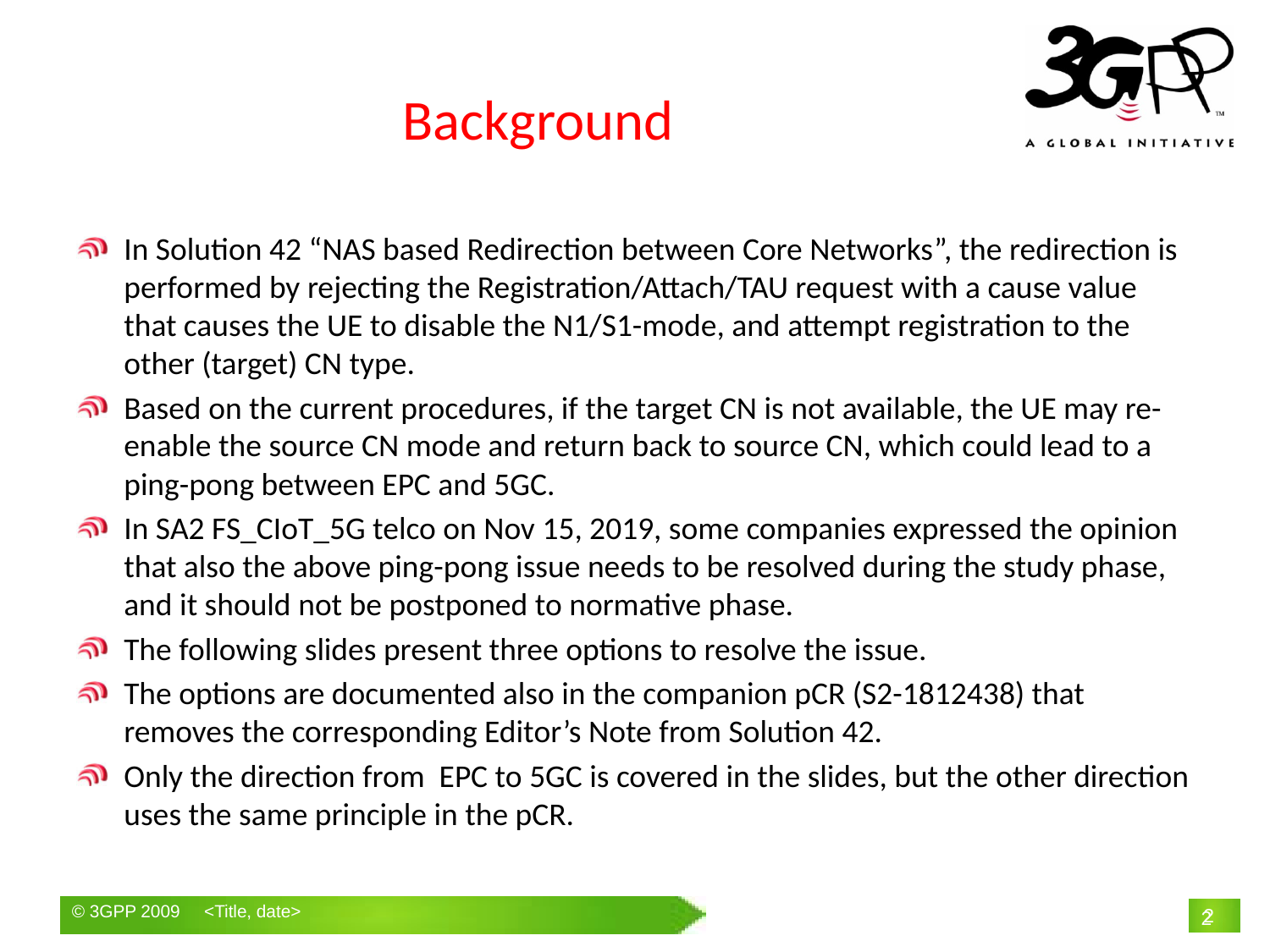

# Background
In Solution 42 “NAS based Redirection between Core Networks”, the redirection is performed by rejecting the Registration/Attach/TAU request with a cause value that causes the UE to disable the N1/S1-mode, and attempt registration to the other (target) CN type.
Based on the current procedures, if the target CN is not available, the UE may re-enable the source CN mode and return back to source CN, which could lead to a ping-pong between EPC and 5GC.
In SA2 FS_CIoT_5G telco on Nov 15, 2019, some companies expressed the opinion that also the above ping-pong issue needs to be resolved during the study phase, and it should not be postponed to normative phase.
The following slides present three options to resolve the issue.
The options are documented also in the companion pCR (S2-1812438) that removes the corresponding Editor’s Note from Solution 42.
Only the direction from  EPC to 5GC is covered in the slides, but the other direction uses the same principle in the pCR.
2